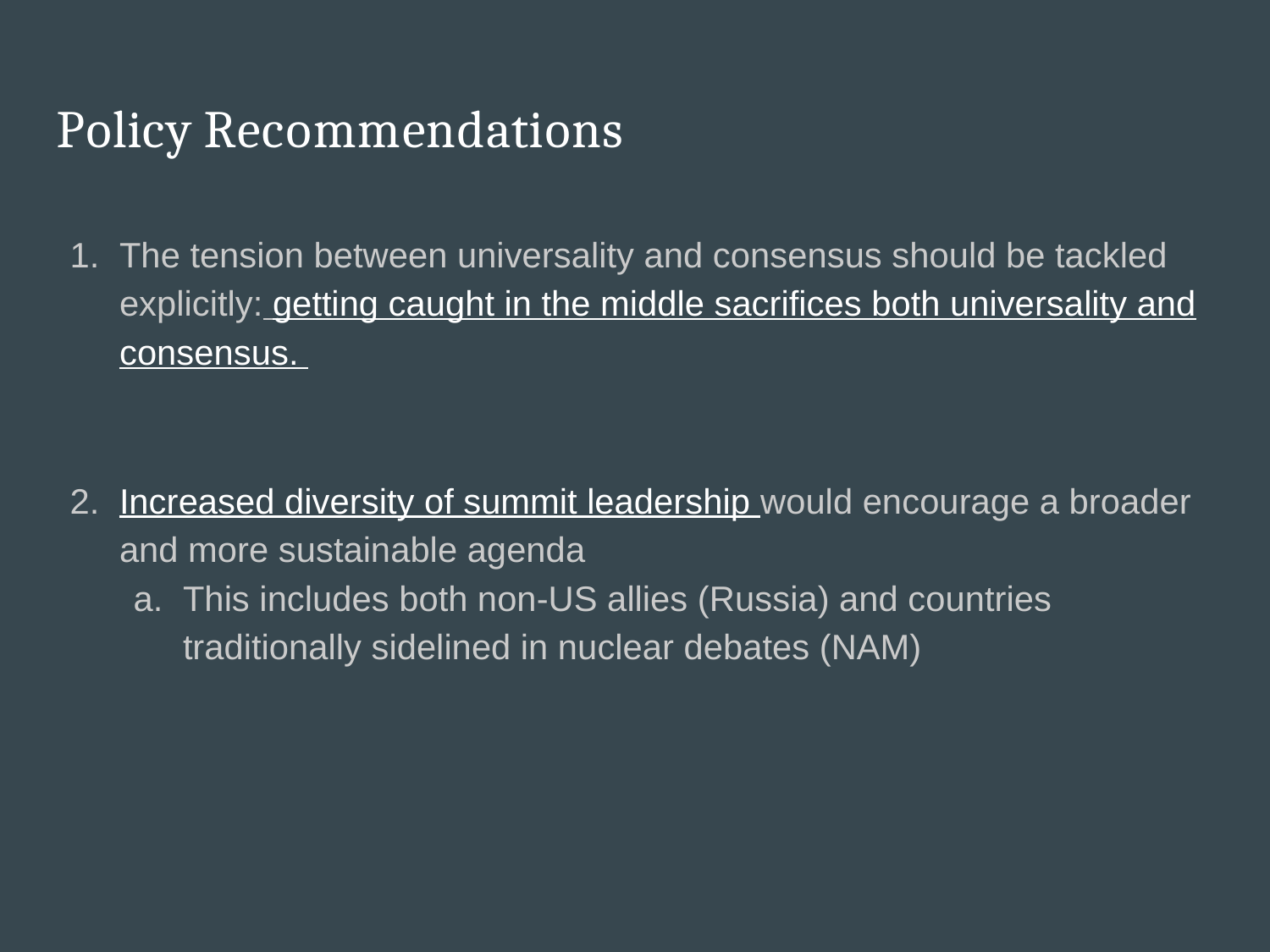

# Policy Recommendations
The tension between universality and consensus should be tackled explicitly: getting caught in the middle sacrifices both universality and consensus.

Increased diversity of summit leadership would encourage a broader and more sustainable agenda
This includes both non-US allies (Russia) and countries traditionally sidelined in nuclear debates (NAM)